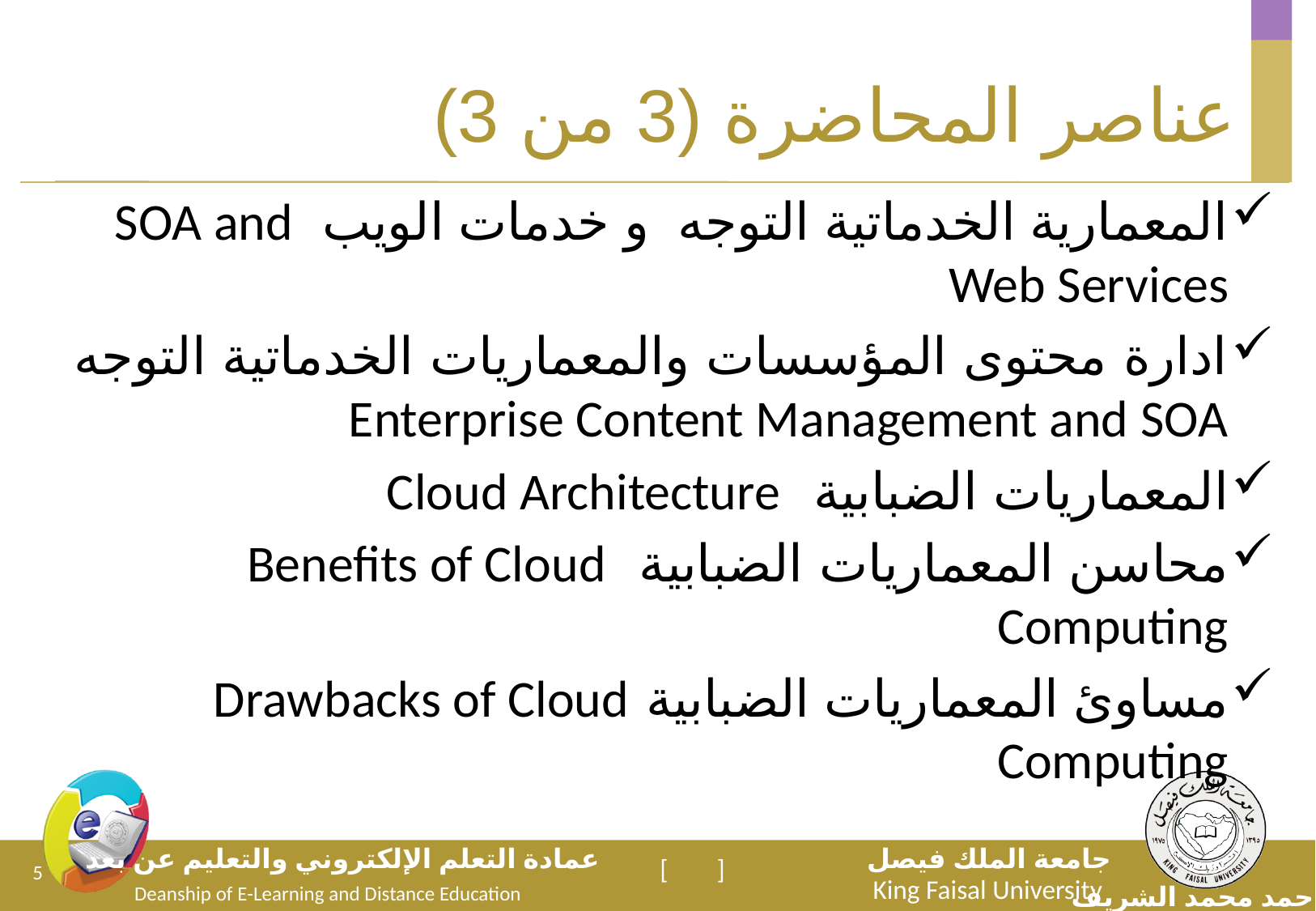

# عناصر المحاضرة (3 من 3)
المعمارية الخدماتية التوجه  و خدمات الويب  SOA and Web Services
ادارة محتوى المؤسسات والمعماريات الخدماتية التوجه  Enterprise Content Management and SOA
المعماريات الضبابية  Cloud Architecture
محاسن المعماريات الضبابية  Benefits of Cloud Computing
مساوئ المعماريات الضبابية Drawbacks of Cloud Computing

5